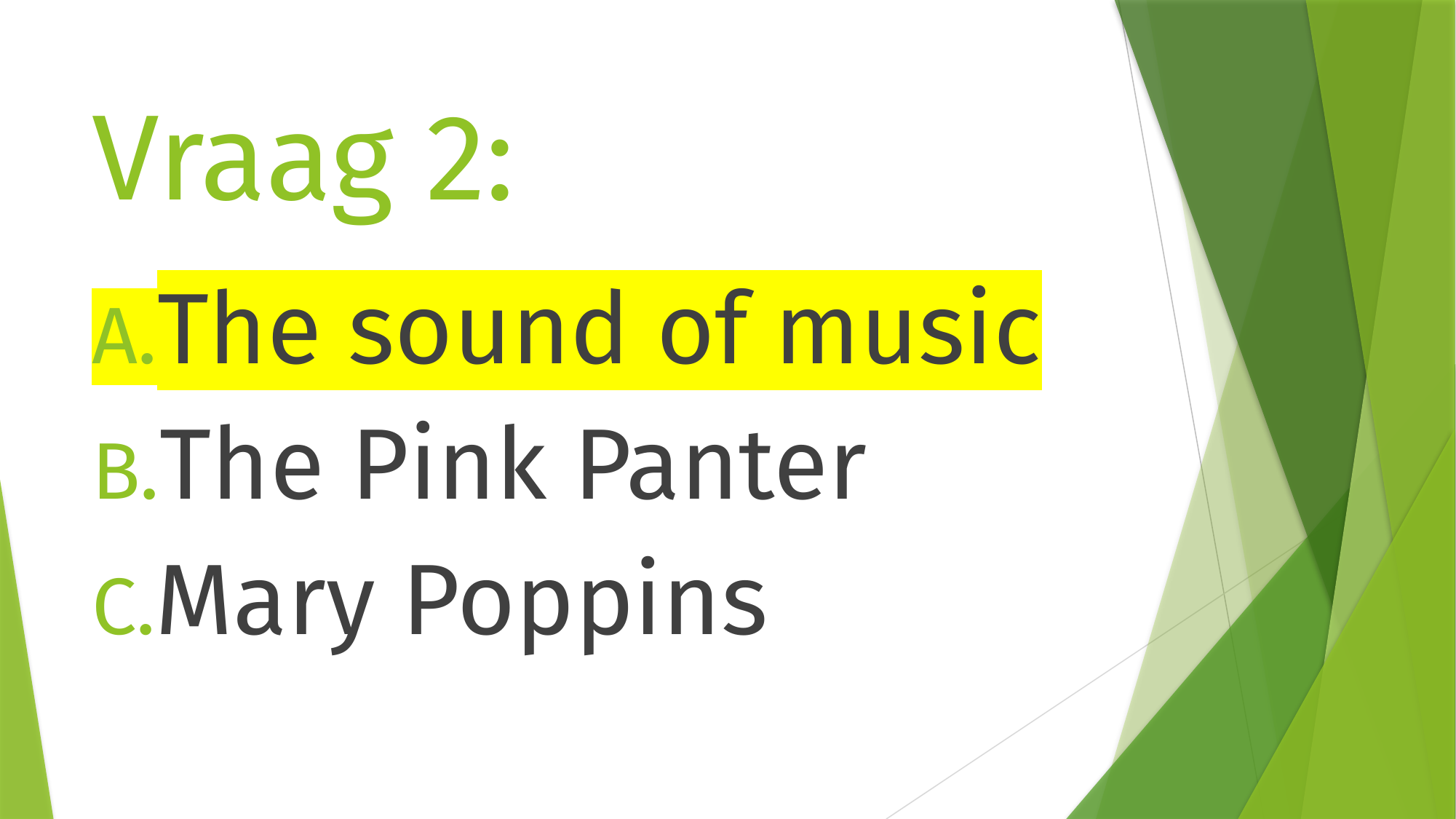

# Vraag 2:
The sound of music
The Pink Panter
Mary Poppins